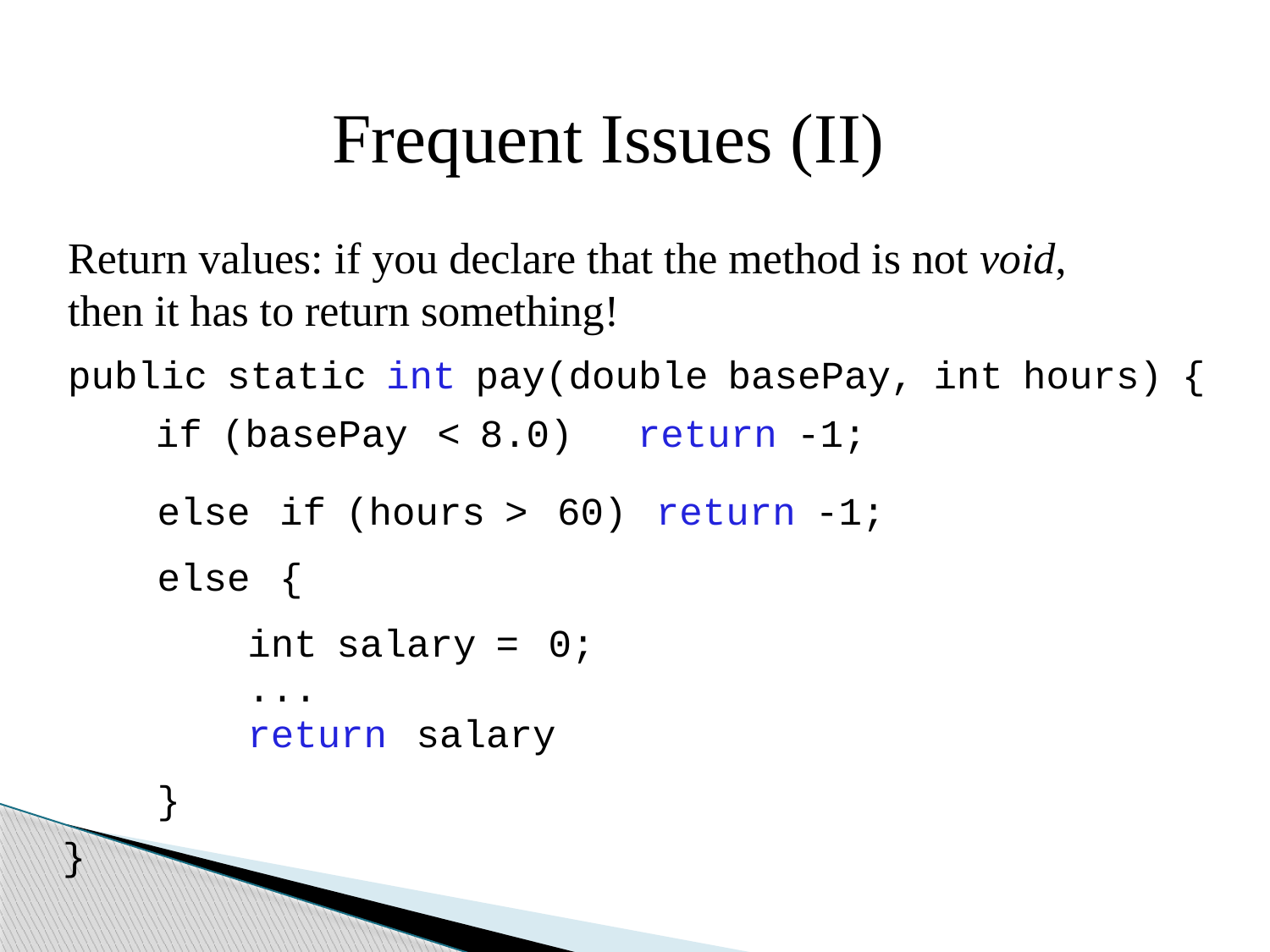

#
	Frequent Issues (II)

Return values: if you declare that the method is not void,
then it has to return something!

public  static  int  pay(double  basePay,  int  hours)  {

if  (basePay   <  8.0)
return  -1;
else   if  (hours  >   60)   return  -1;

else   {

	int  salary  =   0;
	...

	return   salary

}
}